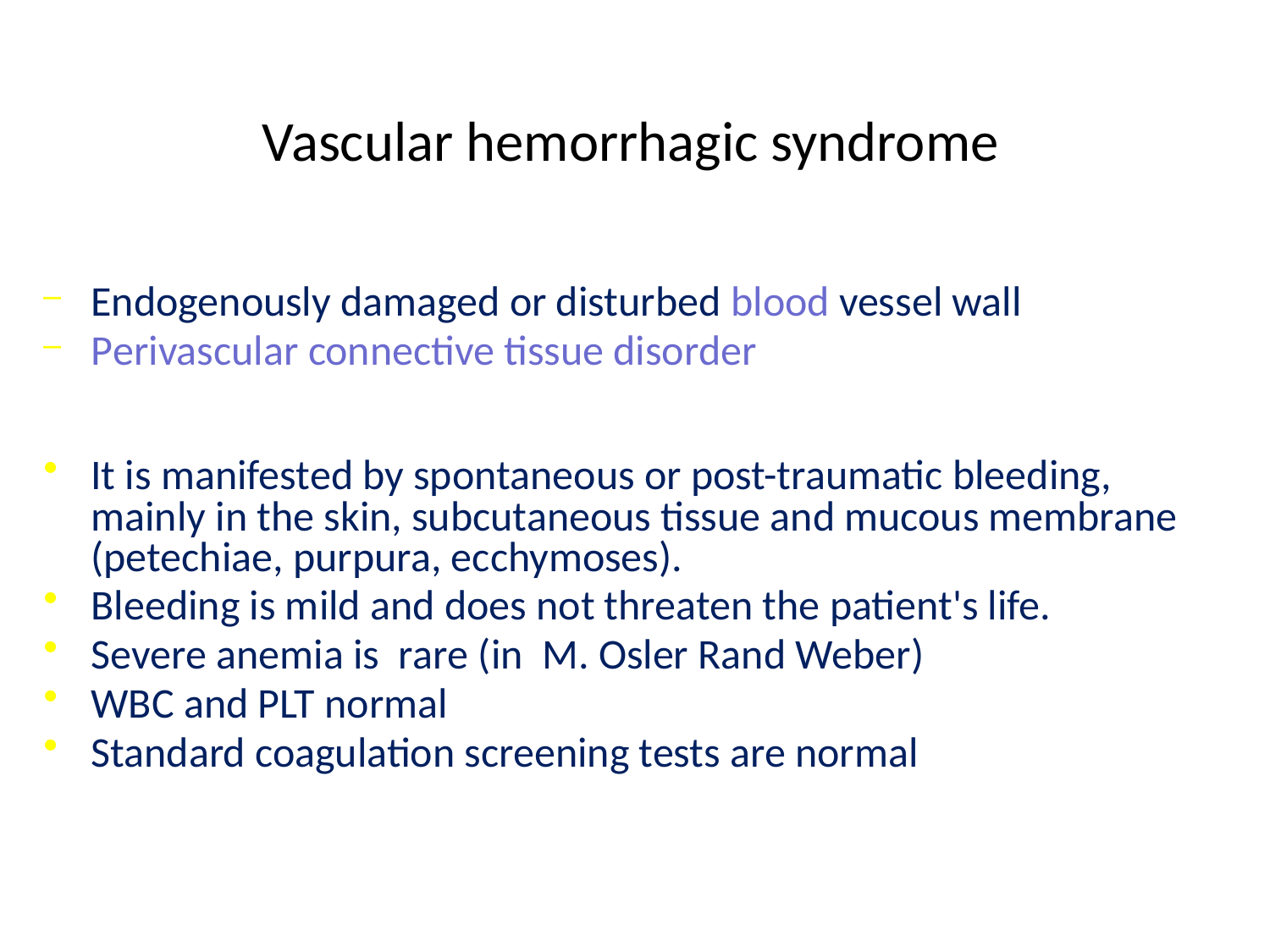

# Vascular hemorrhagic syndrome

Endogenously damaged or disturbed blood vessel wall
Perivascular connective tissue disorder

It is manifested by spontaneous or post-traumatic bleeding, mainly in the skin, subcutaneous tissue and mucous membrane (petechiae, purpura, ecchymoses).
Bleeding is mild and does not threaten the patient's life.
Severe anemia is  rare (in  M. Osler Rand Weber)
WBC and PLT normal
Standard coagulation screening tests are normal